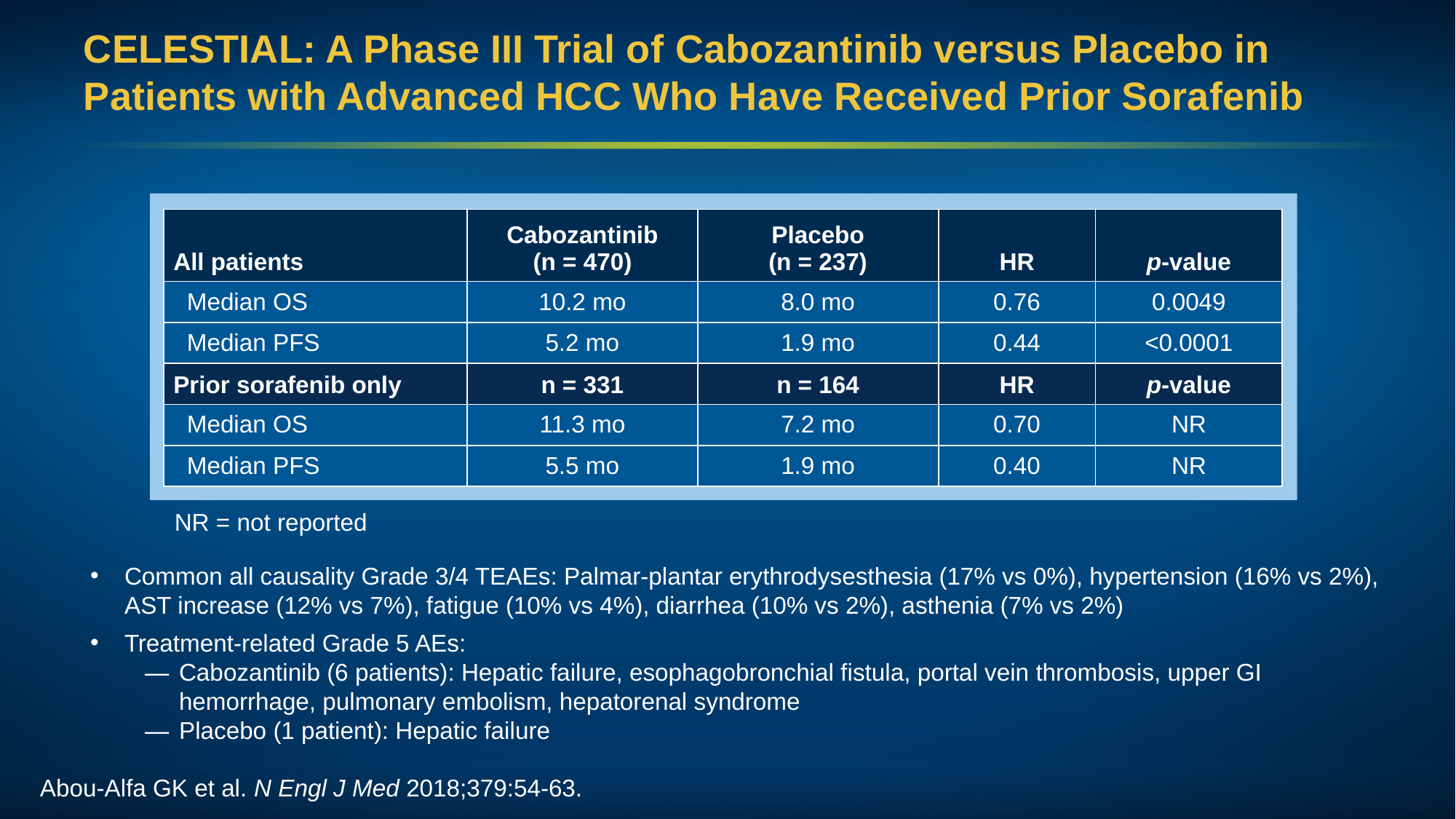

# CELESTIAL: A Phase III Trial of Cabozantinib versus Placebo in Patients with Advanced HCC Who Have Received Prior Sorafenib

| All patients | Cabozantinib (n = 470) | Placebo (n = 237) | HR | p-value |
| --- | --- | --- | --- | --- |
| Median OS | 10.2 mo | 8.0 mo | 0.76 | 0.0049 |
| Median PFS | 5.2 mo | 1.9 mo | 0.44 | <0.0001 |
| Prior sorafenib only | n = 331 | n = 164 | HR | p-value |
| Median OS | 11.3 mo | 7.2 mo | 0.70 | NR |
| Median PFS | 5.5 mo | 1.9 mo | 0.40 | NR |
NR = not reported
Common all causality Grade 3/4 TEAEs: Palmar-plantar erythrodysesthesia (17% vs 0%), hypertension (16% vs 2%), AST increase (12% vs 7%), fatigue (10% vs 4%), diarrhea (10% vs 2%), asthenia (7% vs 2%)
Treatment-related Grade 5 AEs:
Cabozantinib (6 patients): Hepatic failure, esophagobronchial fistula, portal vein thrombosis, upper GI hemorrhage, pulmonary embolism, hepatorenal syndrome
Placebo (1 patient): Hepatic failure
Abou-Alfa GK et al. N Engl J Med 2018;379:54-63.